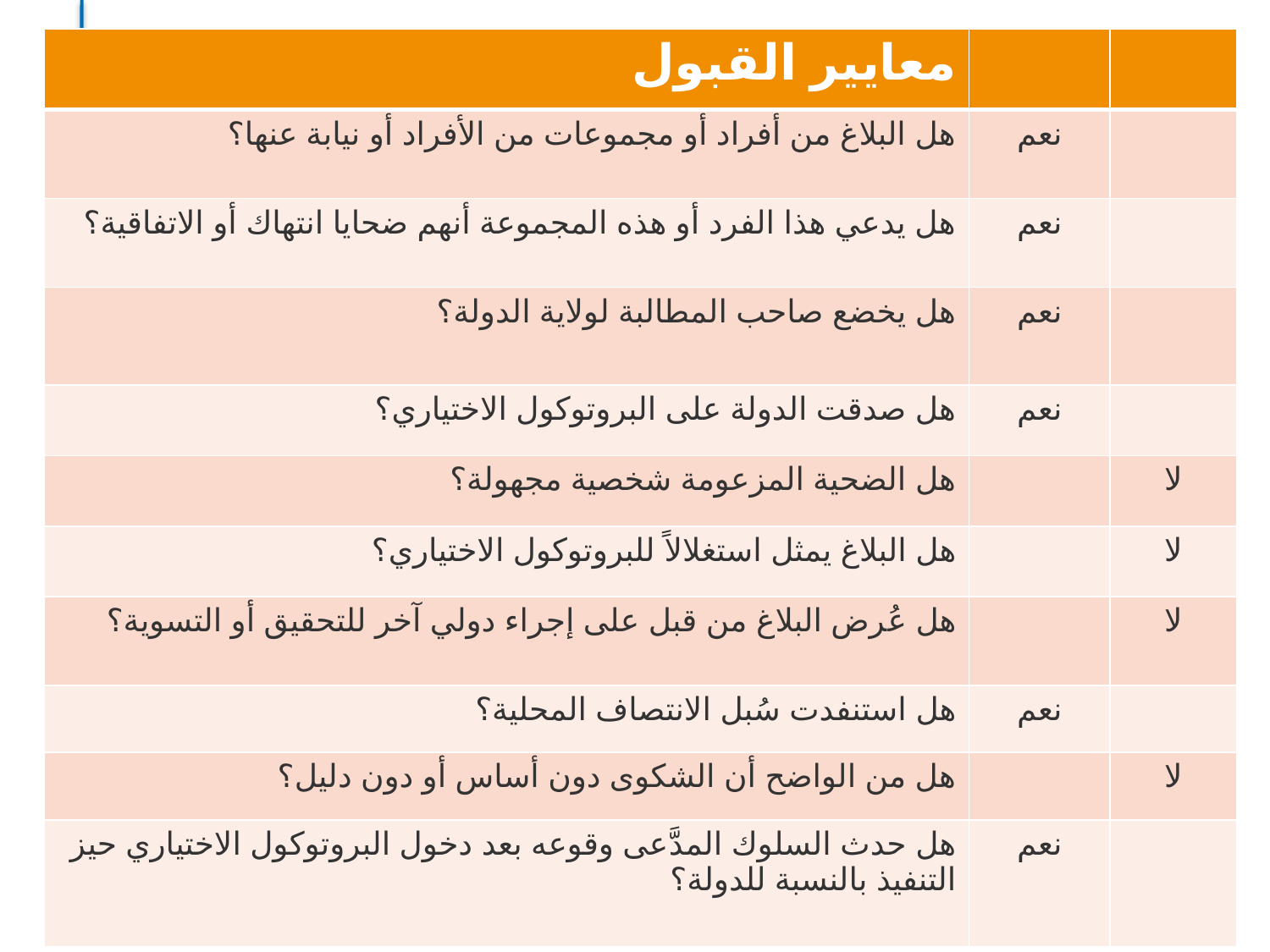

| معايير القبول |  |  |
| --- | --- | --- |
| هل البلاغ من أفراد أو مجموعات من الأفراد أو نيابة عنها؟ | نعم |  |
| هل يدعي هذا الفرد أو هذه المجموعة أنهم ضحايا انتهاك أو الاتفاقية؟ | نعم |  |
| هل يخضع صاحب المطالبة لولاية الدولة؟ | نعم |  |
| هل صدقت الدولة على البروتوكول الاختياري؟ | نعم |  |
| هل الضحية المزعومة شخصية مجهولة؟ |  | لا |
| هل البلاغ يمثل استغلالاً للبروتوكول الاختياري؟ |  | لا |
| هل عُرض البلاغ من قبل على إجراء دولي آخر للتحقيق أو التسوية؟ |  | لا |
| هل استنفدت سُبل الانتصاف المحلية؟ | نعم |  |
| هل من الواضح أن الشكوى دون أساس أو دون دليل؟ |  | لا |
| هل حدث السلوك المدَّعى وقوعه بعد دخول البروتوكول الاختياري حيز التنفيذ بالنسبة للدولة؟ | نعم |  |
#